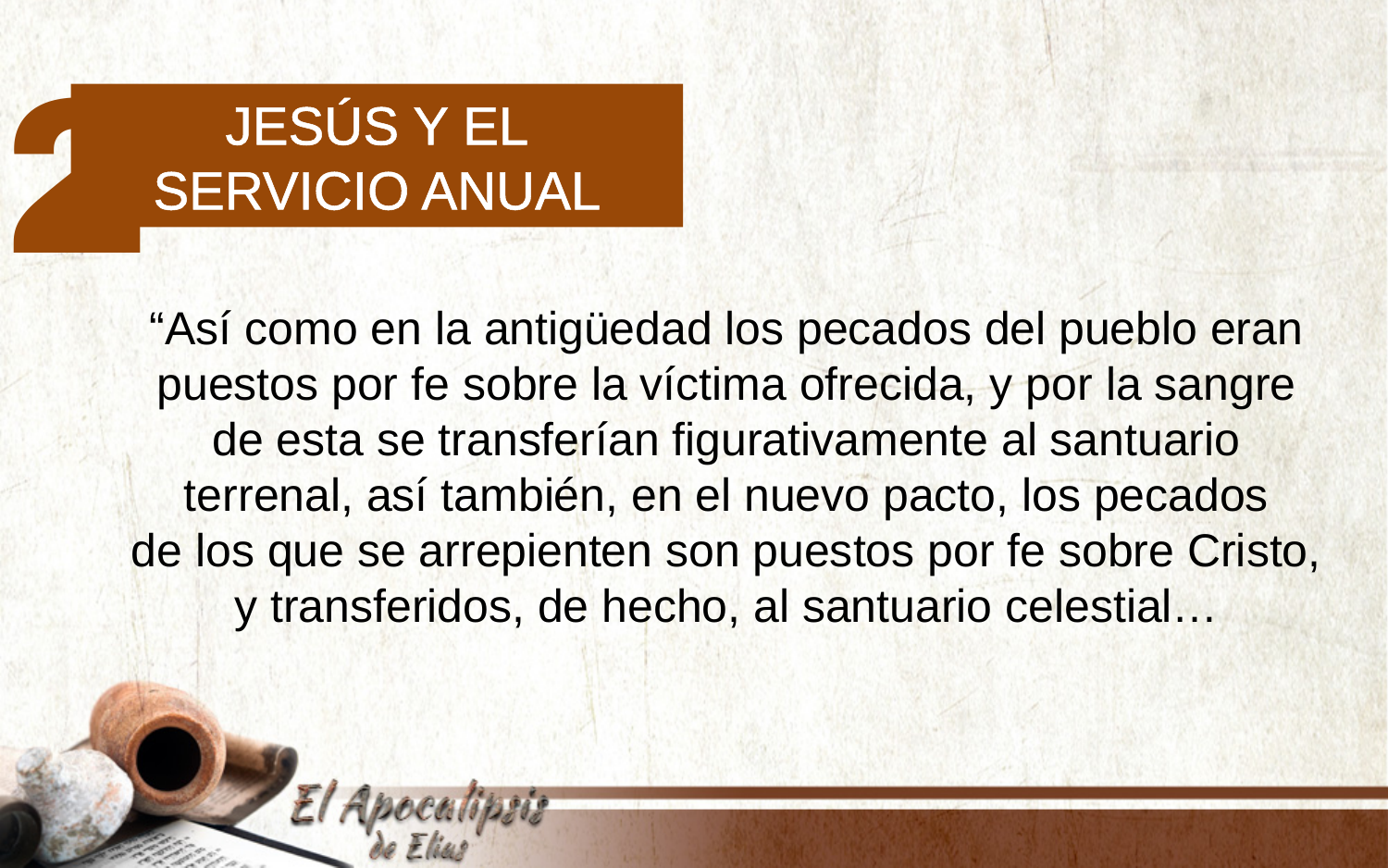

2
Jesús y el
servicio anual
“Así como en la antigüedad los pecados del pueblo eran puestos por fe sobre la víctima ofrecida, y por la sangre de esta se transferían figurativamente al santuario terrenal, así también, en el nuevo pacto, los pecados
de los que se arrepienten son puestos por fe sobre Cristo, y transferidos, de hecho, al santuario celestial…